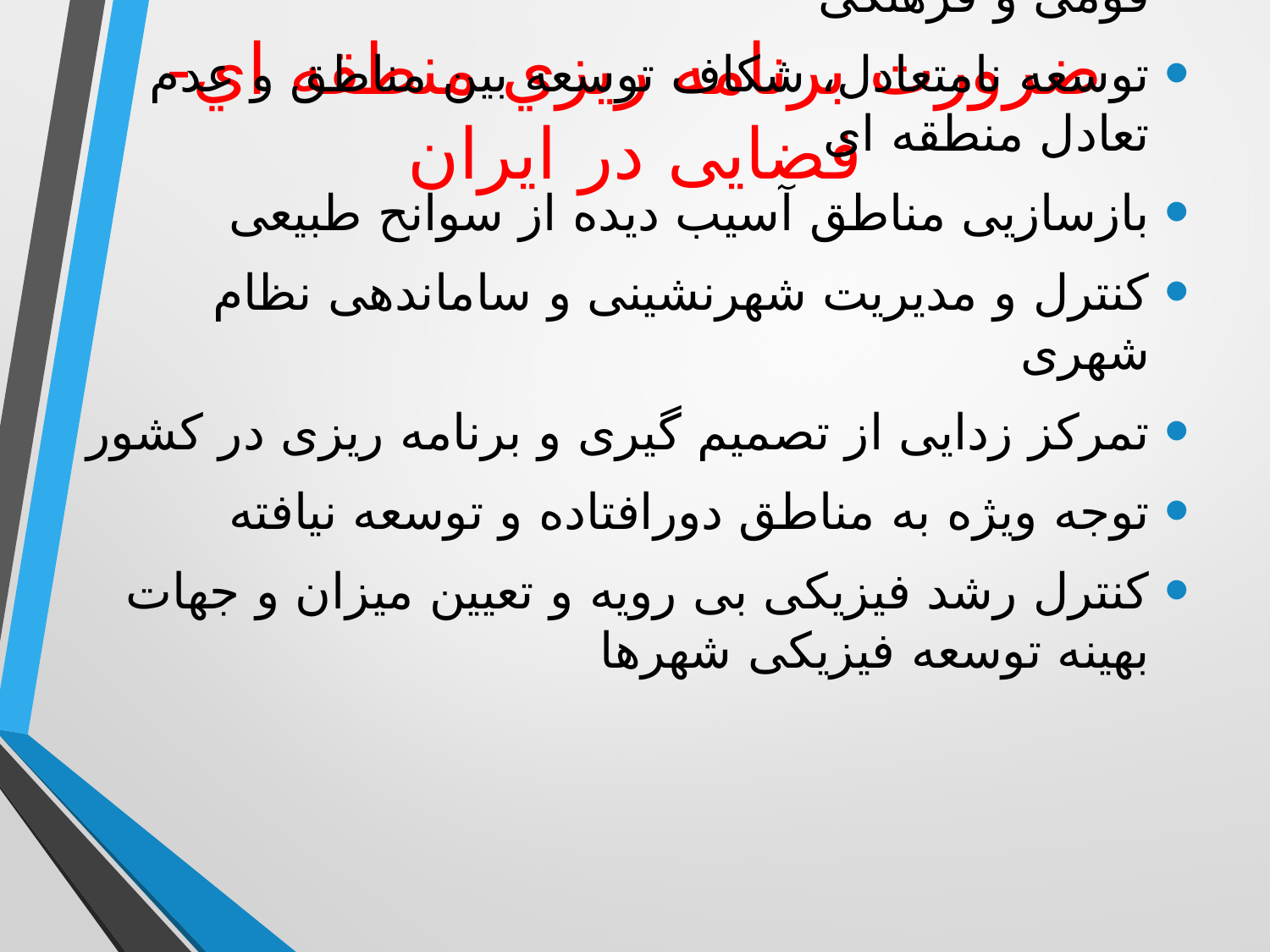

# ضرورت برنامه ريزي منطقه اي-فضایی در ايران
وسعت کشور و تنوع طبیعی، جغرافیایی، اجتماعی، قومی و فرهنگی
توسعه نامتعادل، شکاف توسعه بین مناطق و عدم تعادل منطقه ای
بازسازیی مناطق آسیب دیده از سوانح طبیعی
کنترل و مدیریت شهرنشینی و ساماندهی نظام شهری
تمرکز زدایی از تصمیم گیری و برنامه ریزی در کشور
توجه ویژه به مناطق دورافتاده و توسعه نيافته
کنترل رشد فیزیکی بی رویه و تعیین میزان و جهات بهینه توسعه فیزیکی شهرها